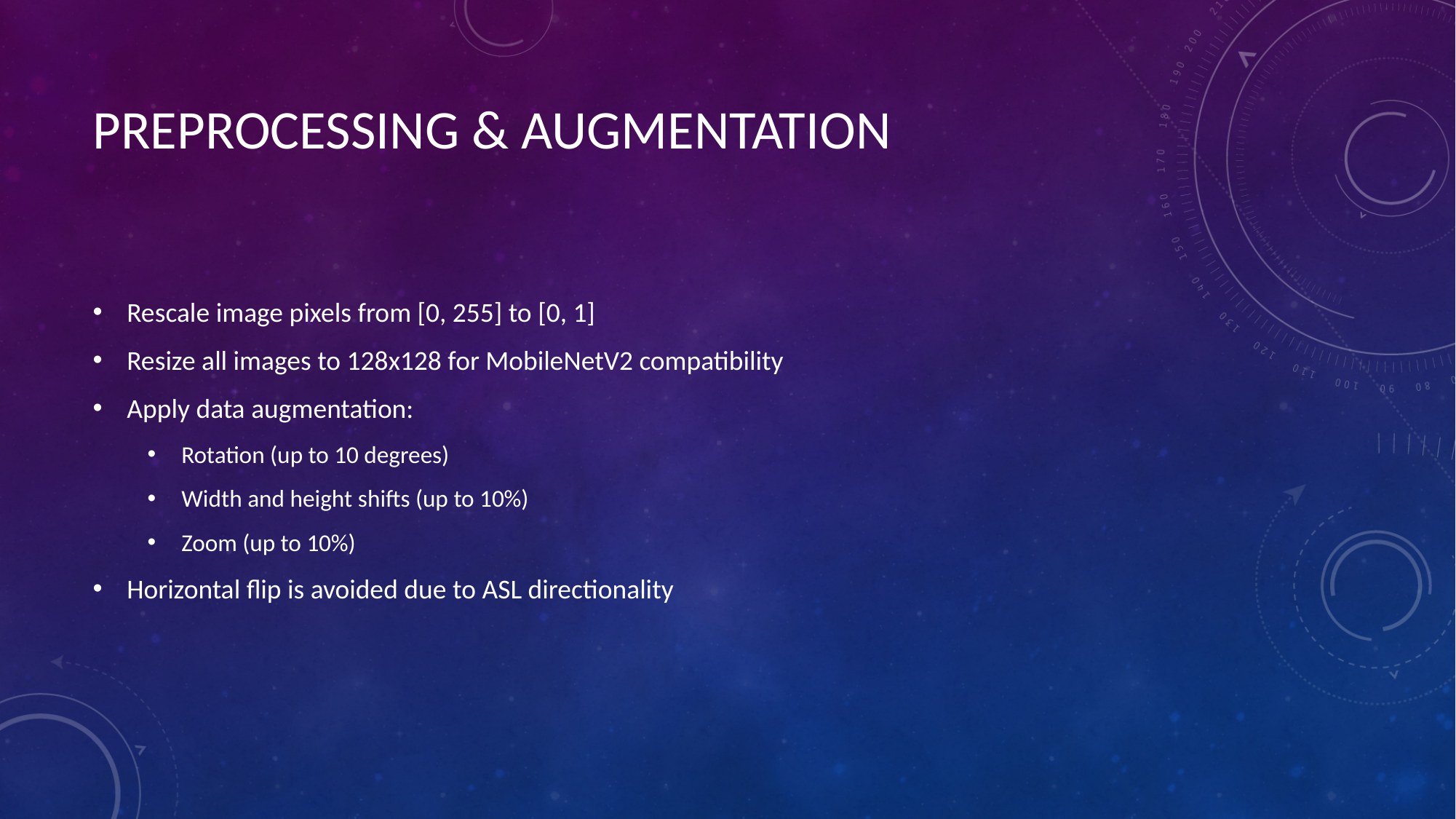

# Preprocessing & Augmentation
Rescale image pixels from [0, 255] to [0, 1]
Resize all images to 128x128 for MobileNetV2 compatibility
Apply data augmentation:
Rotation (up to 10 degrees)
Width and height shifts (up to 10%)
Zoom (up to 10%)
Horizontal flip is avoided due to ASL directionality